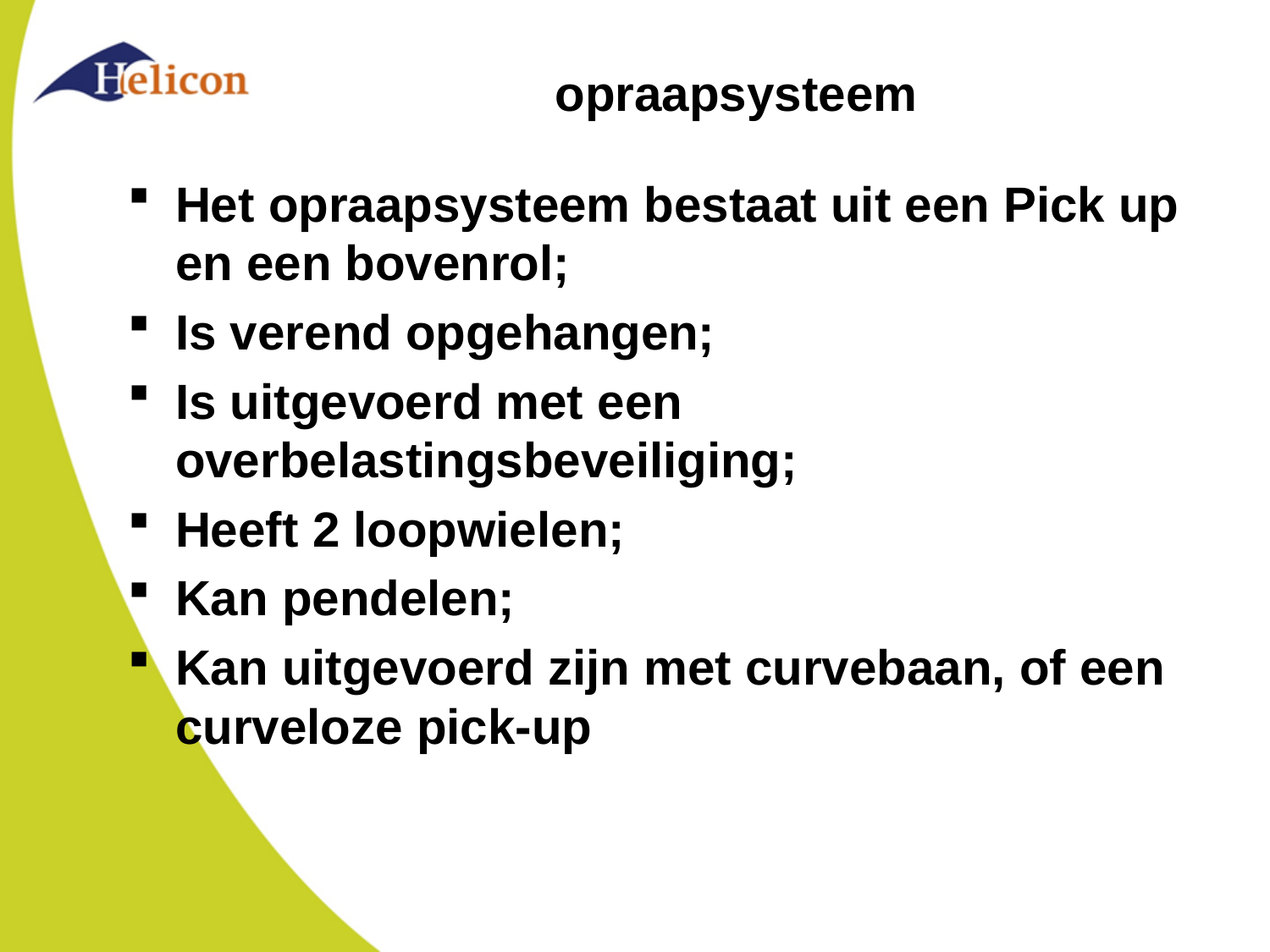

# opraapsysteem
Het opraapsysteem bestaat uit een Pick up en een bovenrol;
Is verend opgehangen;
Is uitgevoerd met een overbelastingsbeveiliging;
Heeft 2 loopwielen;
Kan pendelen;
Kan uitgevoerd zijn met curvebaan, of een curveloze pick-up